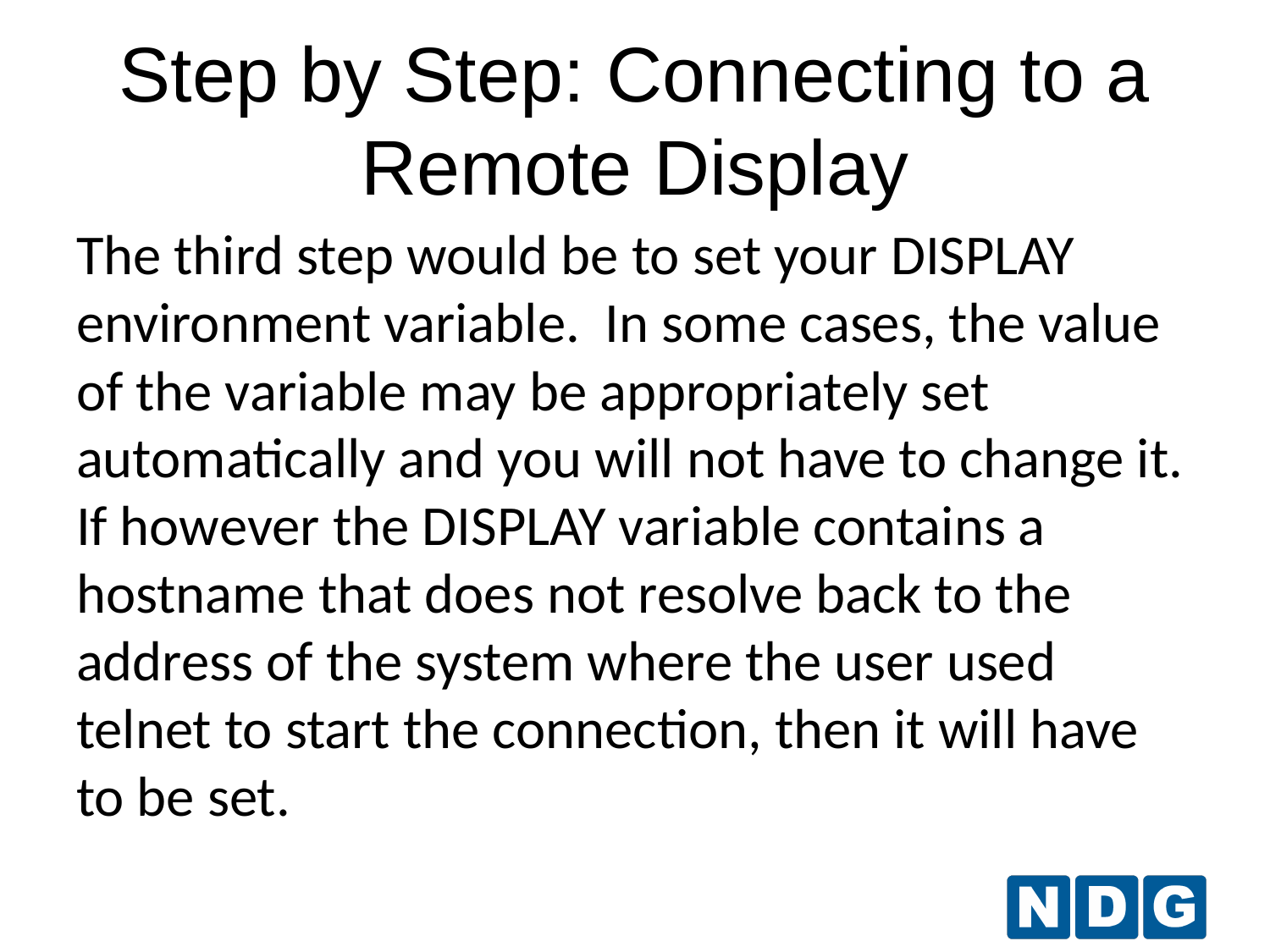

# Step by Step: Connecting to a Remote Display
The third step would be to set your DISPLAY environment variable.  In some cases, the value of the variable may be appropriately set automatically and you will not have to change it. If however the DISPLAY variable contains a hostname that does not resolve back to the address of the system where the user used telnet to start the connection, then it will have to be set.